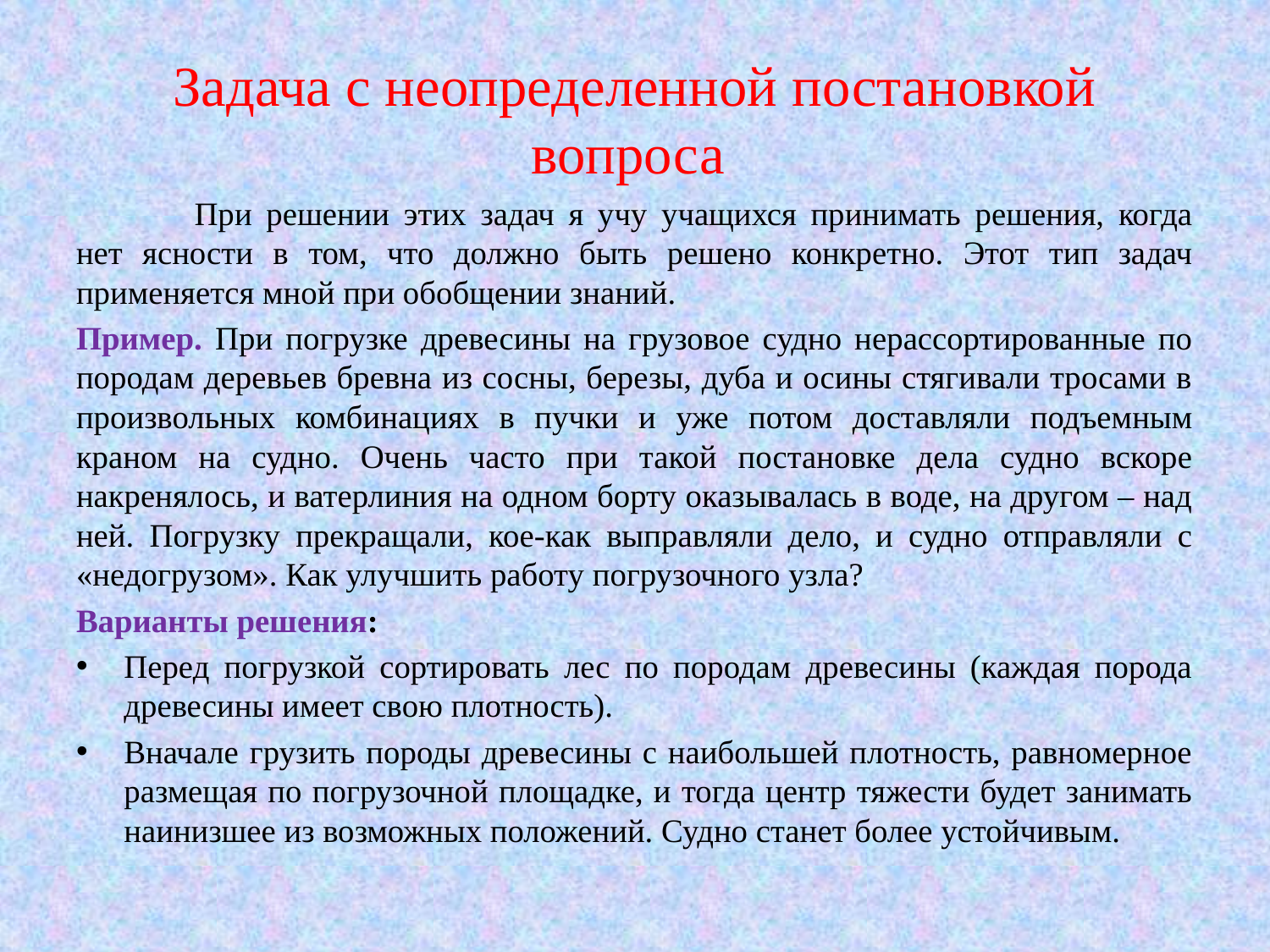

# Задача с неопределенной постановкой вопроса
	При решении этих задач я учу учащихся принимать решения, когда нет ясности в том, что должно быть решено конкретно. Этот тип задач применяется мной при обобщении знаний.
Пример. При погрузке древесины на грузовое судно нерассортированные по породам деревьев бревна из сосны, березы, дуба и осины стягивали тросами в произвольных комбинациях в пучки и уже потом доставляли подъемным краном на судно. Очень часто при такой постановке дела судно вскоре накренялось, и ватерлиния на одном борту оказывалась в воде, на другом – над ней. Погрузку прекращали, кое-как выправляли дело, и судно отправляли с «недогрузом». Как улучшить работу погрузочного узла?
Варианты решения:
Перед погрузкой сортировать лес по породам древесины (каждая порода древесины имеет свою плотность).
Вначале грузить породы древесины с наибольшей плотность, равномерное размещая по погрузочной площадке, и тогда центр тяжести будет занимать наинизшее из возможных положений. Судно станет более устойчивым.